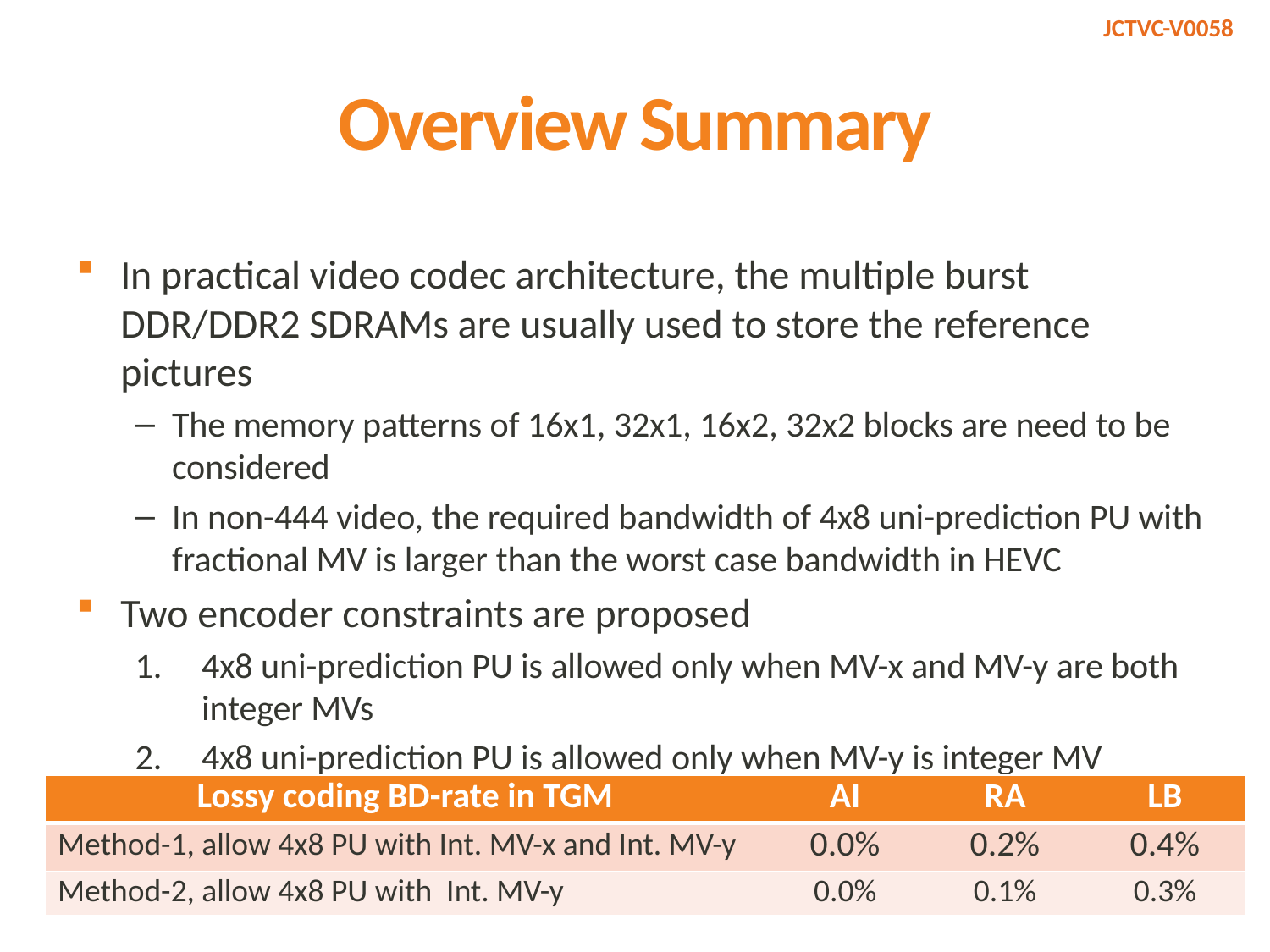

# Overview Summary
In practical video codec architecture, the multiple burst DDR/DDR2 SDRAMs are usually used to store the reference pictures
The memory patterns of 16x1, 32x1, 16x2, 32x2 blocks are need to be considered
In non-444 video, the required bandwidth of 4x8 uni-prediction PU with fractional MV is larger than the worst case bandwidth in HEVC
Two encoder constraints are proposed
4x8 uni-prediction PU is allowed only when MV-x and MV-y are both integer MVs
4x8 uni-prediction PU is allowed only when MV-y is integer MV
| Lossy coding BD-rate in TGM | AI | RA | LB |
| --- | --- | --- | --- |
| Method-1, allow 4x8 PU with Int. MV-x and Int. MV-y | 0.0% | 0.2% | 0.4% |
| Method-2, allow 4x8 PU with Int. MV-y | 0.0% | 0.1% | 0.3% |
2